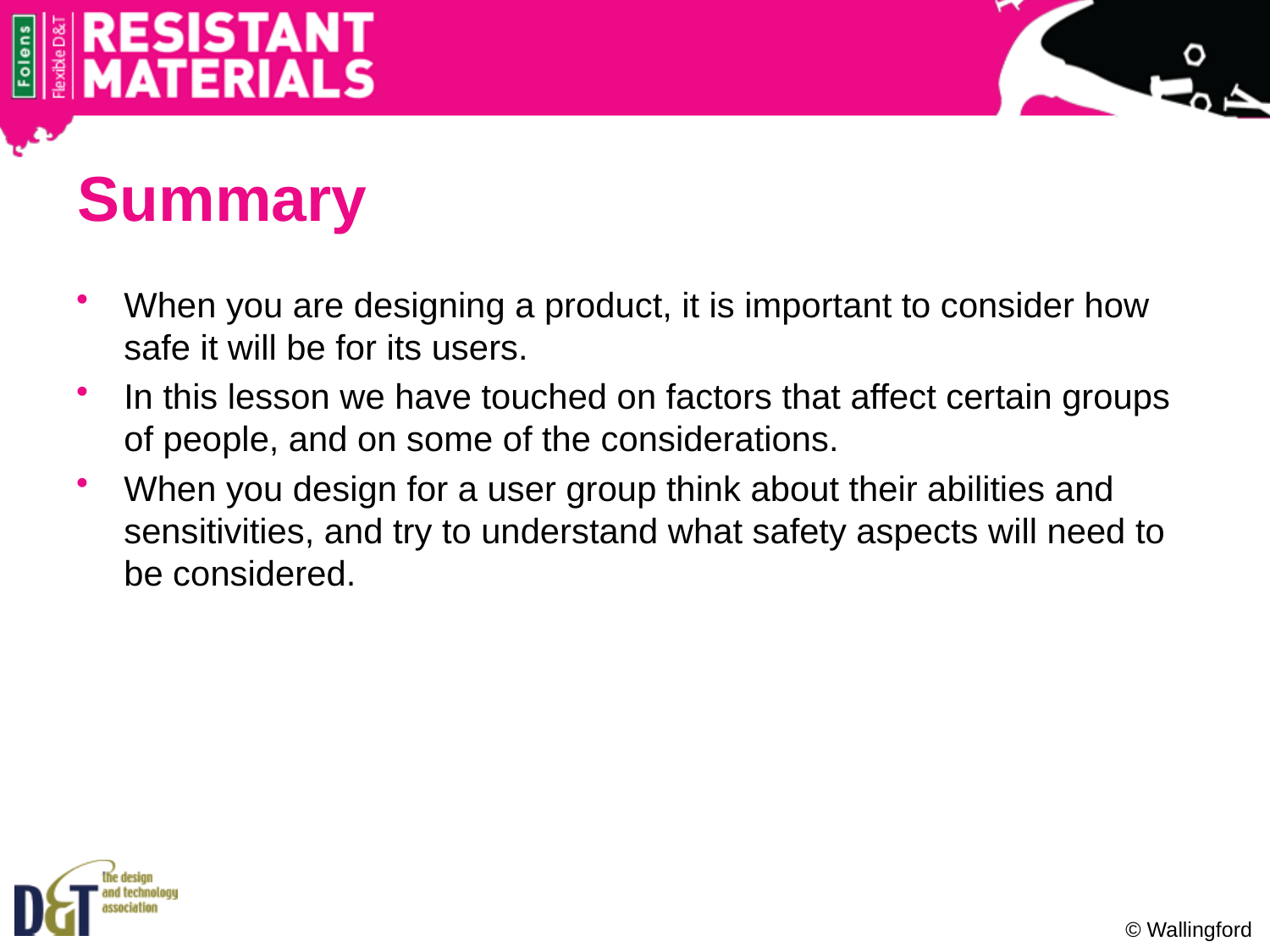

# Summary
When you are designing a product, it is important to consider how safe it will be for its users.
In this lesson we have touched on factors that affect certain groups of people, and on some of the considerations.
When you design for a user group think about their abilities and sensitivities, and try to understand what safety aspects will need to be considered.

© Wallingford